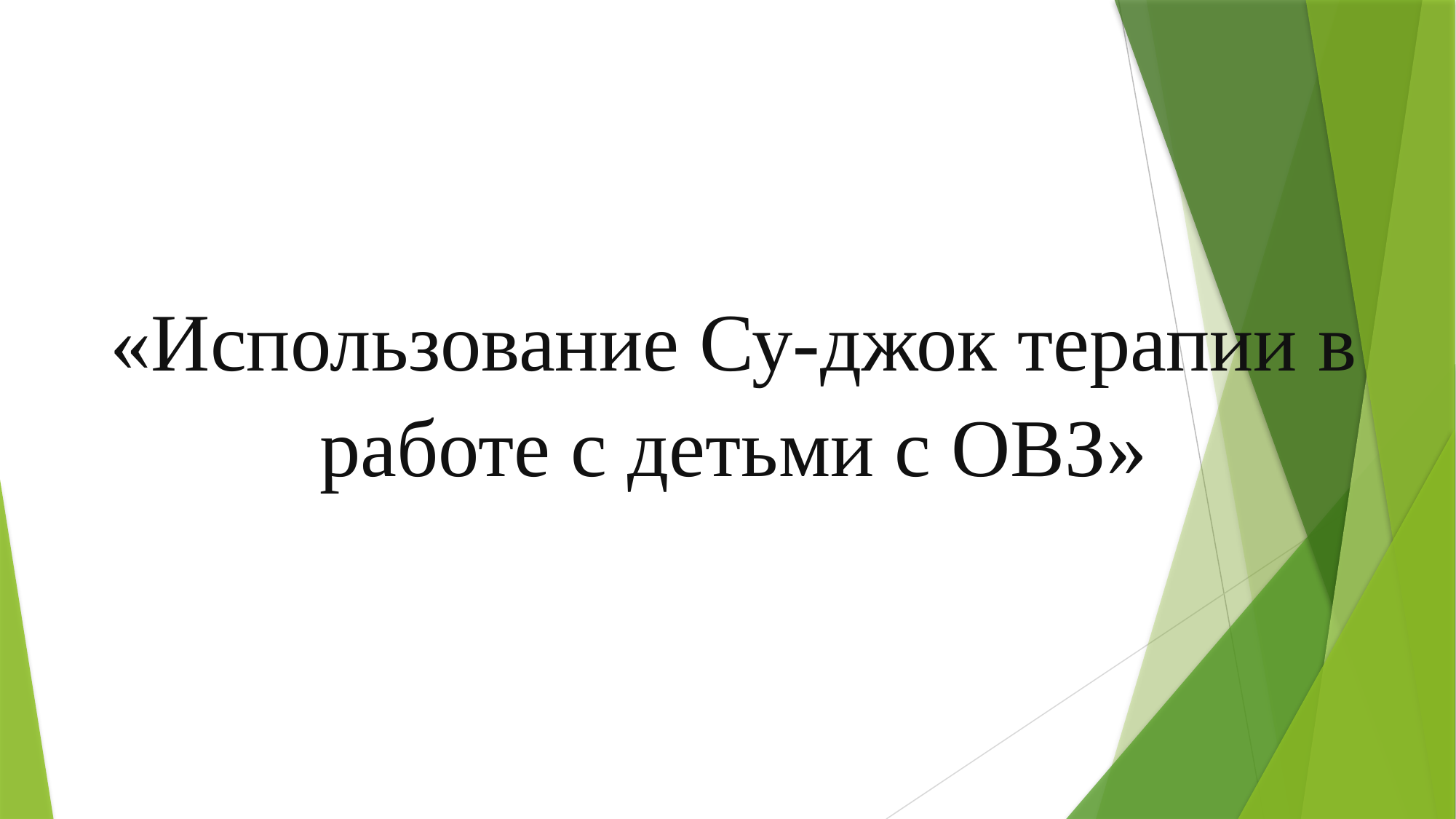

# «Использование Су-джок терапии в работе с детьми с ОВЗ»